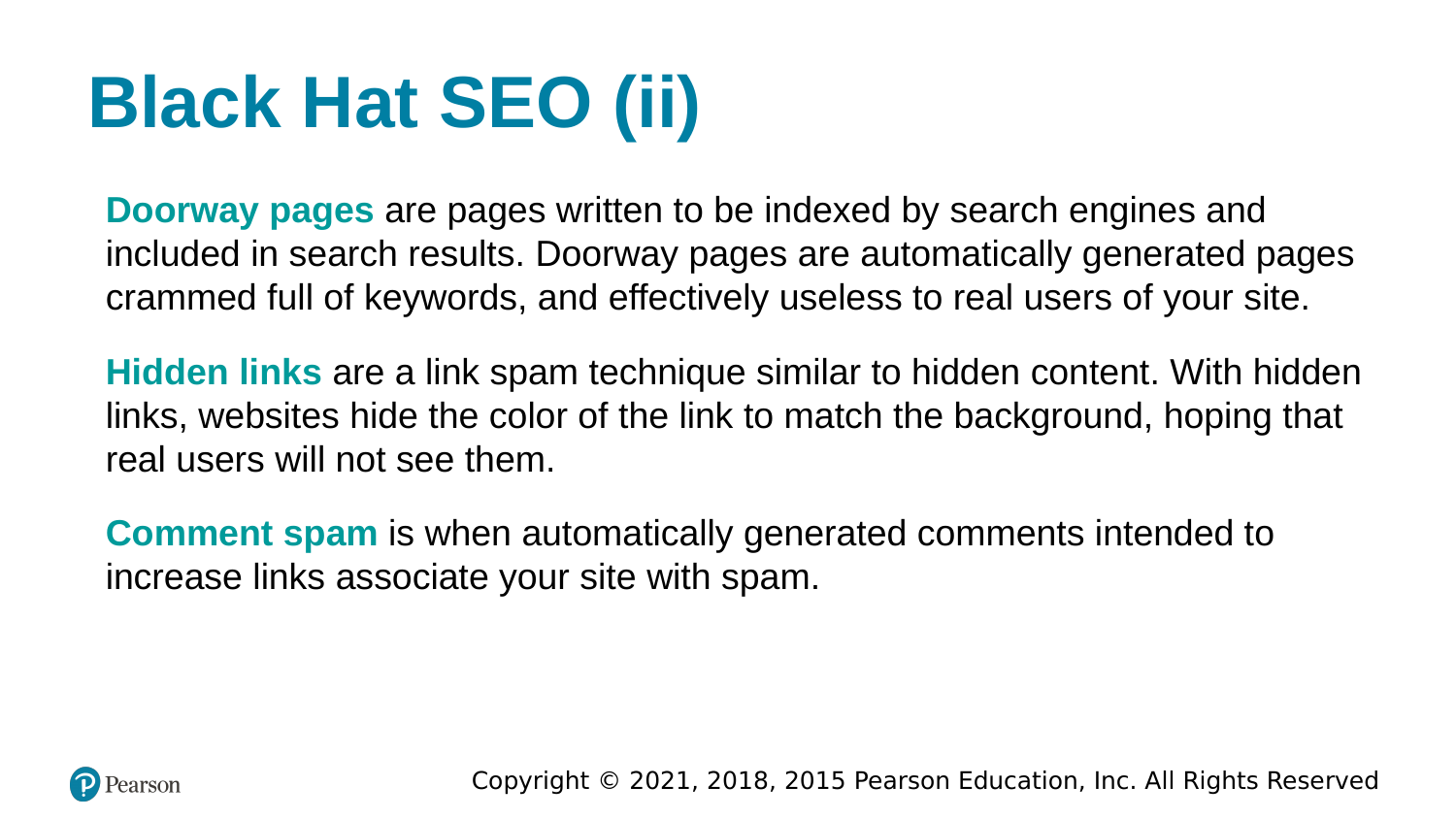

# Black Hat SEO (ii)
Doorway pages are pages written to be indexed by search engines and included in search results. Doorway pages are automatically generated pages crammed full of keywords, and effectively useless to real users of your site.
Hidden links are a link spam technique similar to hidden content. With hidden links, websites hide the color of the link to match the background, hoping that real users will not see them.
Comment spam is when automatically generated comments intended to increase links associate your site with spam.